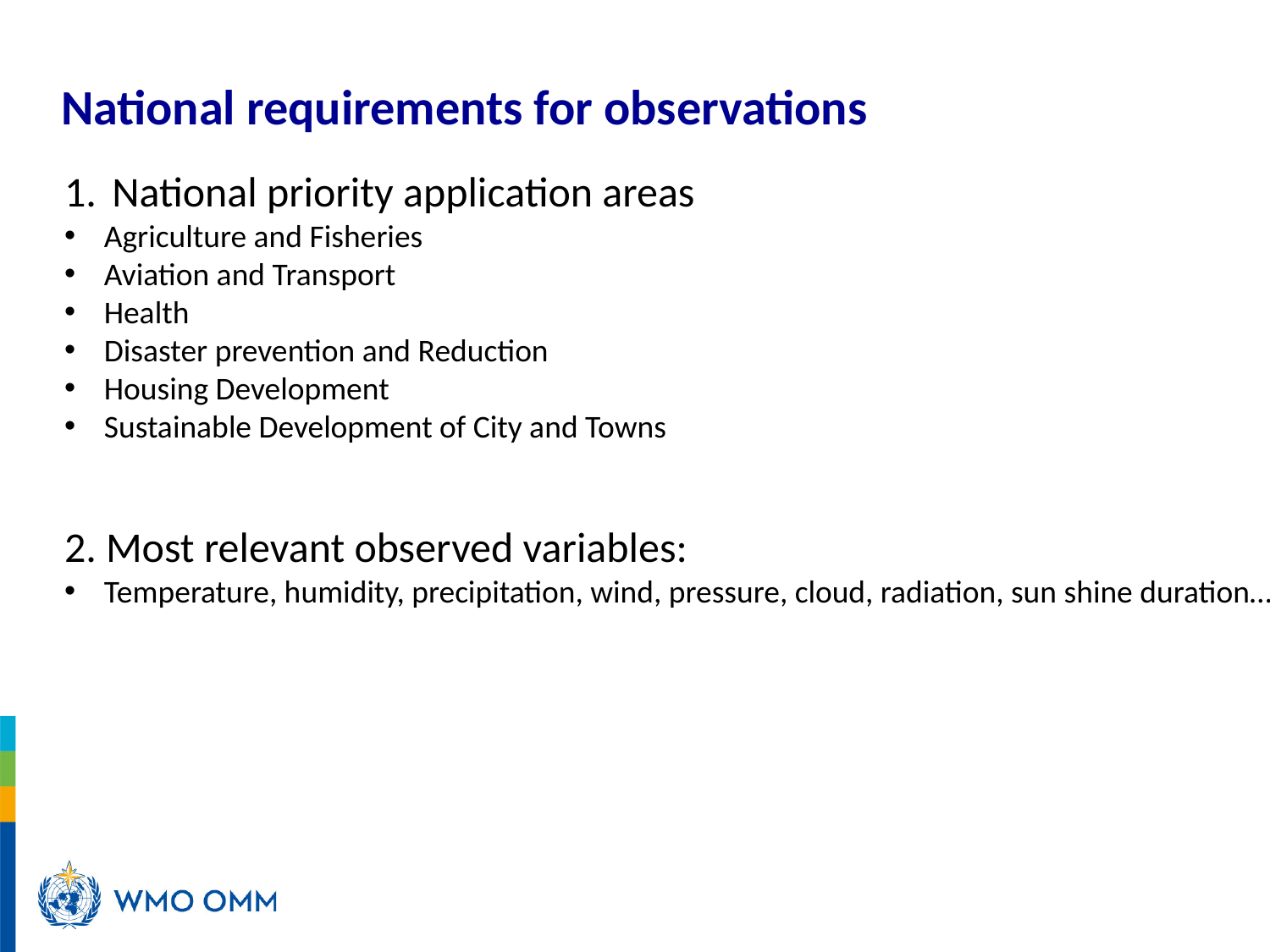

National requirements for observations
National priority application areas
Agriculture and Fisheries
Aviation and Transport
Health
Disaster prevention and Reduction
Housing Development
Sustainable Development of City and Towns

2. Most relevant observed variables:
Temperature, humidity, precipitation, wind, pressure, cloud, radiation, sun shine duration…